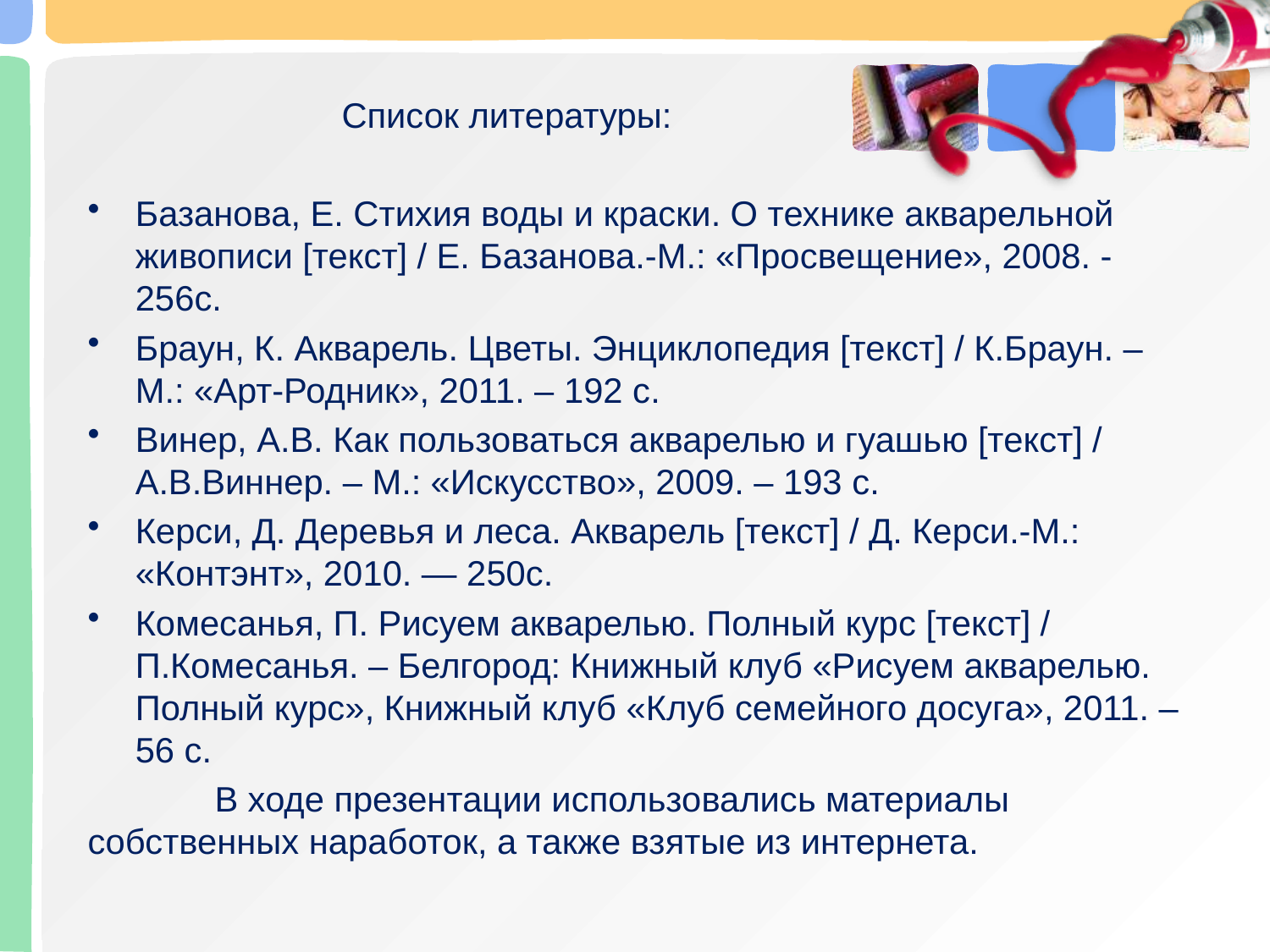

Список литературы:

Базанова, Е. Стихия воды и краски. О технике акварельной живописи [текст] / Е. Базанова.-М.: «Просвещение», 2008. - 256с.
Браун, К. Акварель. Цветы. Энциклопедия [текст] / К.Браун. – M.: «Арт-Родник», 2011. – 192 с.
Винер, А.В. Как пользоваться акварелью и гуашью [текст] / А.В.Виннер. – М.: «Искусство», 2009. – 193 с.
Керси, Д. Деревья и леса. Акварель [текст] / Д. Керси.-М.: «Контэнт», 2010. — 250с.
Комесанья, П. Рисуем акварелью. Полный курс [текст] / П.Комесанья. – Белгород: Книжный клуб «Рисуем акварелью. Полный курс», Книжный клуб «Клуб семейного досуга», 2011. – 56 с.
	В ходе презентации использовались материалы 	собственных наработок, а также взятые из интернета.